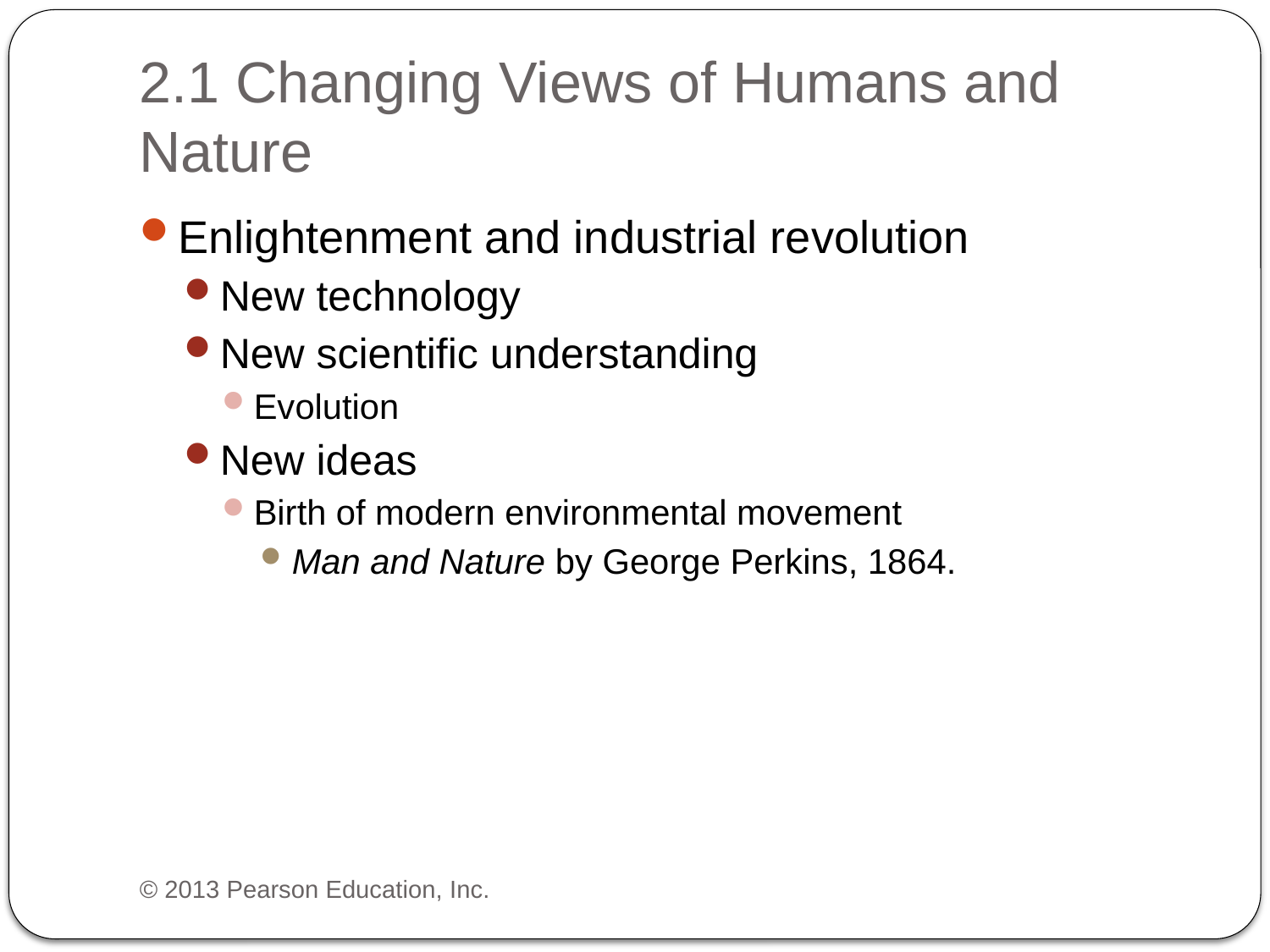

# 2.1 Changing Views of Humans and Nature
Enlightenment and industrial revolution
New technology
New scientific understanding
Evolution
New ideas
Birth of modern environmental movement
Man and Nature by George Perkins, 1864.
© 2013 Pearson Education, Inc.